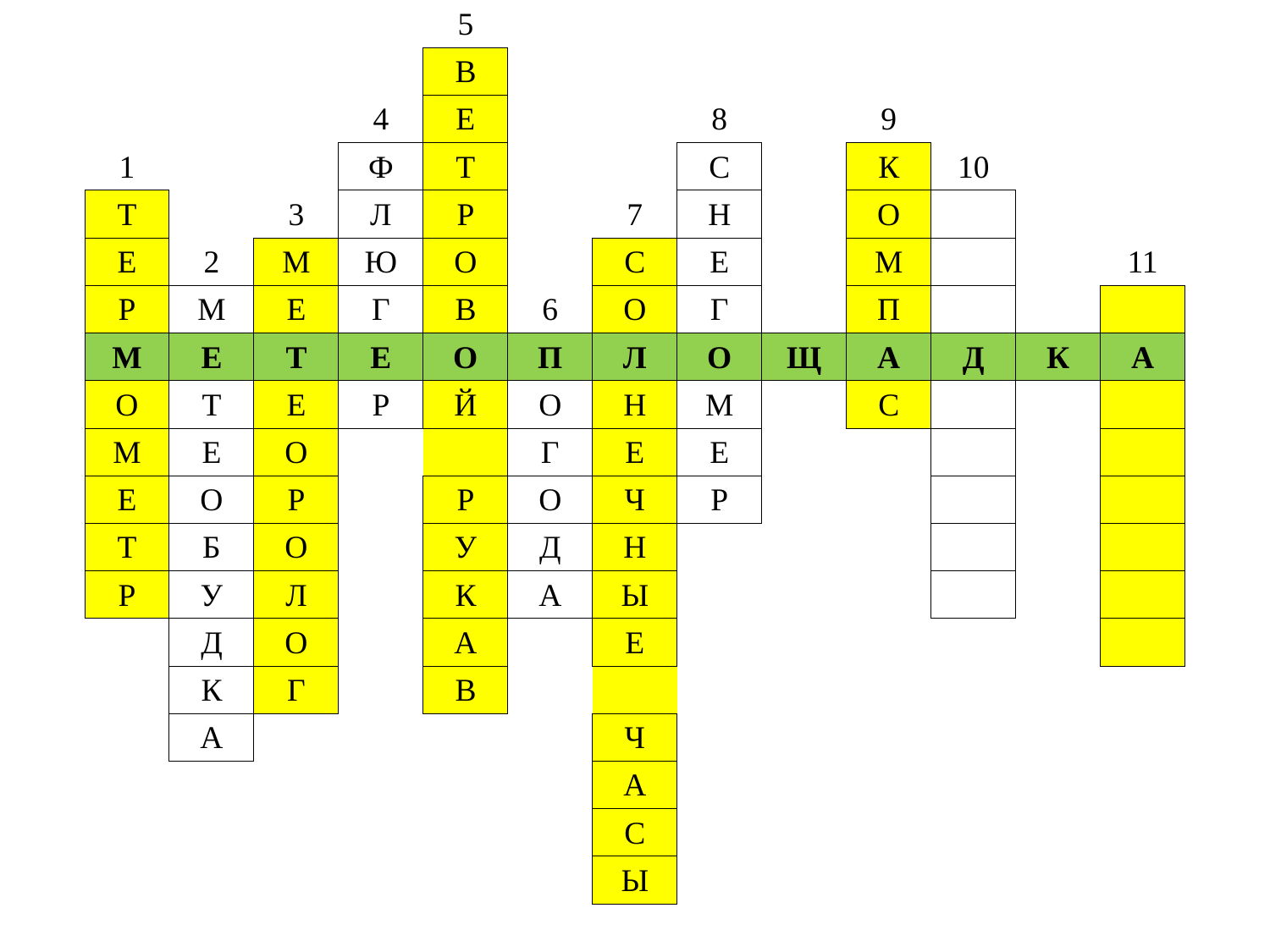

|  |  |  |  |  | 5 |  |  |  |  |  |  |  |  |  |
| --- | --- | --- | --- | --- | --- | --- | --- | --- | --- | --- | --- | --- | --- | --- |
|  |  |  |  |  | В |  |  |  |  |  |  |  |  |  |
|  |  |  |  | 4 | Е |  |  | 8 |  | 9 |  |  |  |  |
|  | 1 |  |  | Ф | Т |  |  | С |  | К | 10 |  |  |  |
|  | Т |  | 3 | Л | Р |  | 7 | Н |  | О |  |  |  |  |
|  | Е | 2 | М | Ю | О |  | С | Е |  | М |  |  | 11 |  |
|  | Р | М | Е | Г | В | 6 | О | Г |  | П |  |  |  |  |
|  | М | Е | Т | Е | О | П | Л | О | Щ | А | Д | К | А |  |
|  | О | Т | Е | Р | Й | О | Н | М |  | С |  |  |  |  |
|  | М | Е | О |  |  | Г | Е | Е |  |  |  |  |  |  |
|  | Е | О | Р |  | Р | О | Ч | Р |  |  |  |  |  |  |
|  | Т | Б | О |  | У | Д | Н |  |  |  |  |  |  |  |
|  | Р | У | Л |  | К | А | Ы |  |  |  |  |  |  |  |
|  |  | Д | О |  | А |  | Е |  |  |  |  |  |  |  |
|  |  | К | Г |  | В |  |  |  |  |  |  |  |  |  |
|  |  | А |  |  |  |  | Ч |  |  |  |  |  |  |  |
|  |  |  |  |  |  |  | А |  |  |  |  |  |  |  |
|  |  |  |  |  |  |  | С |  |  |  |  |  |  |  |
|  |  |  |  |  |  |  | Ы |  |  |  |  |  |  |  |
|  |  |  |  |  |  |  |  |  |  |  |  |  |  |  |